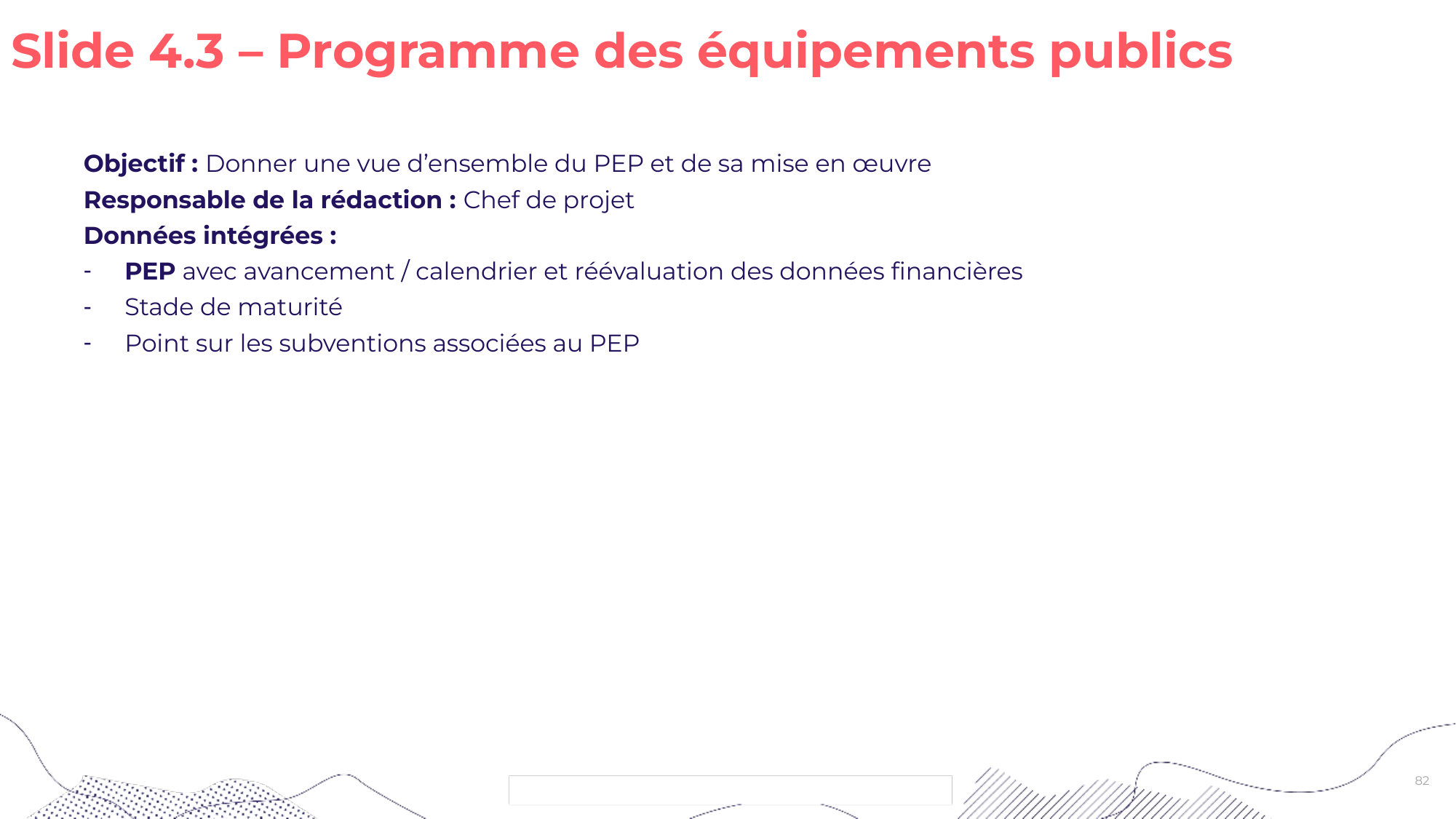

# Slide 4.3 – Programme des équipements publics
Objectif : Donner une vue d’ensemble du PEP et de sa mise en œuvre
Responsable de la rédaction : Chef de projet
Données intégrées :
PEP avec avancement / calendrier et réévaluation des données financières
Stade de maturité
Point sur les subventions associées au PEP

82